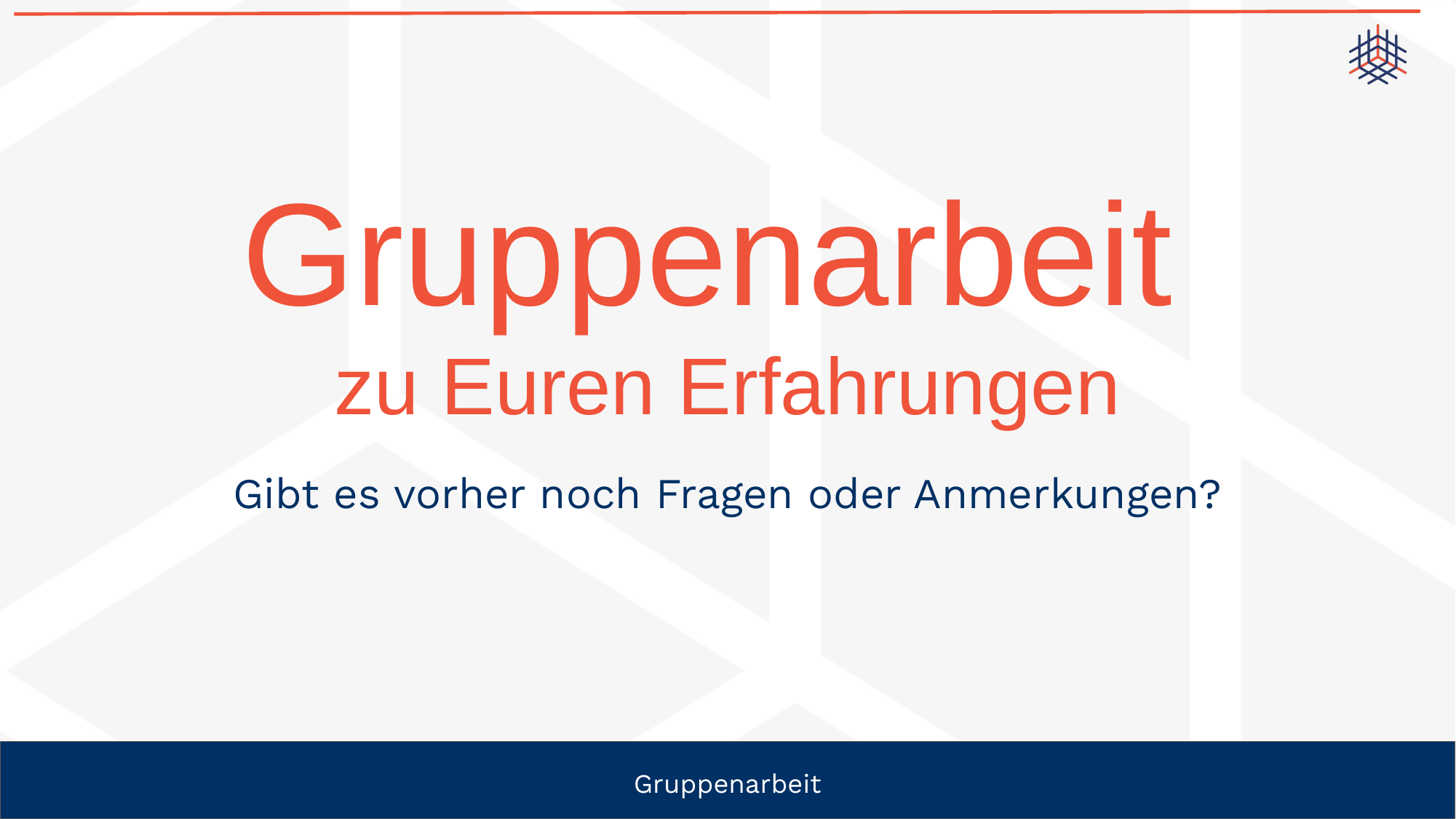

# Gruppenarbeit zu Euren Erfahrungen
Gibt es vorher noch Fragen oder Anmerkungen?
Gruppenarbeit